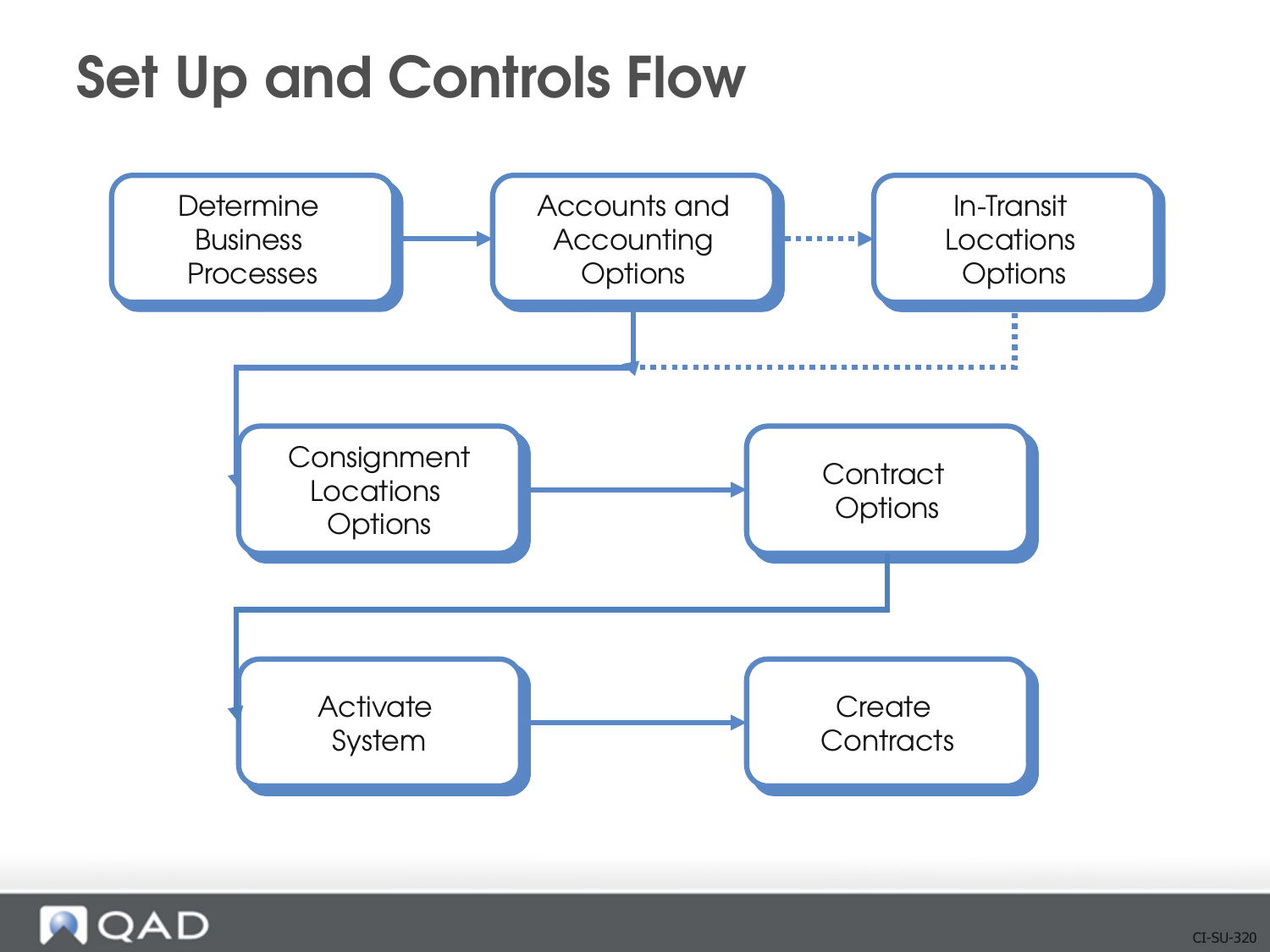

# Set Up and Controls Flow
Determine
Business
Processes
Accounts and Accounting Options
In-Transit
Locations
Options
Consignment Locations
Options
Contract
Options
Activate
System
Create
Contracts
CI-SU-320